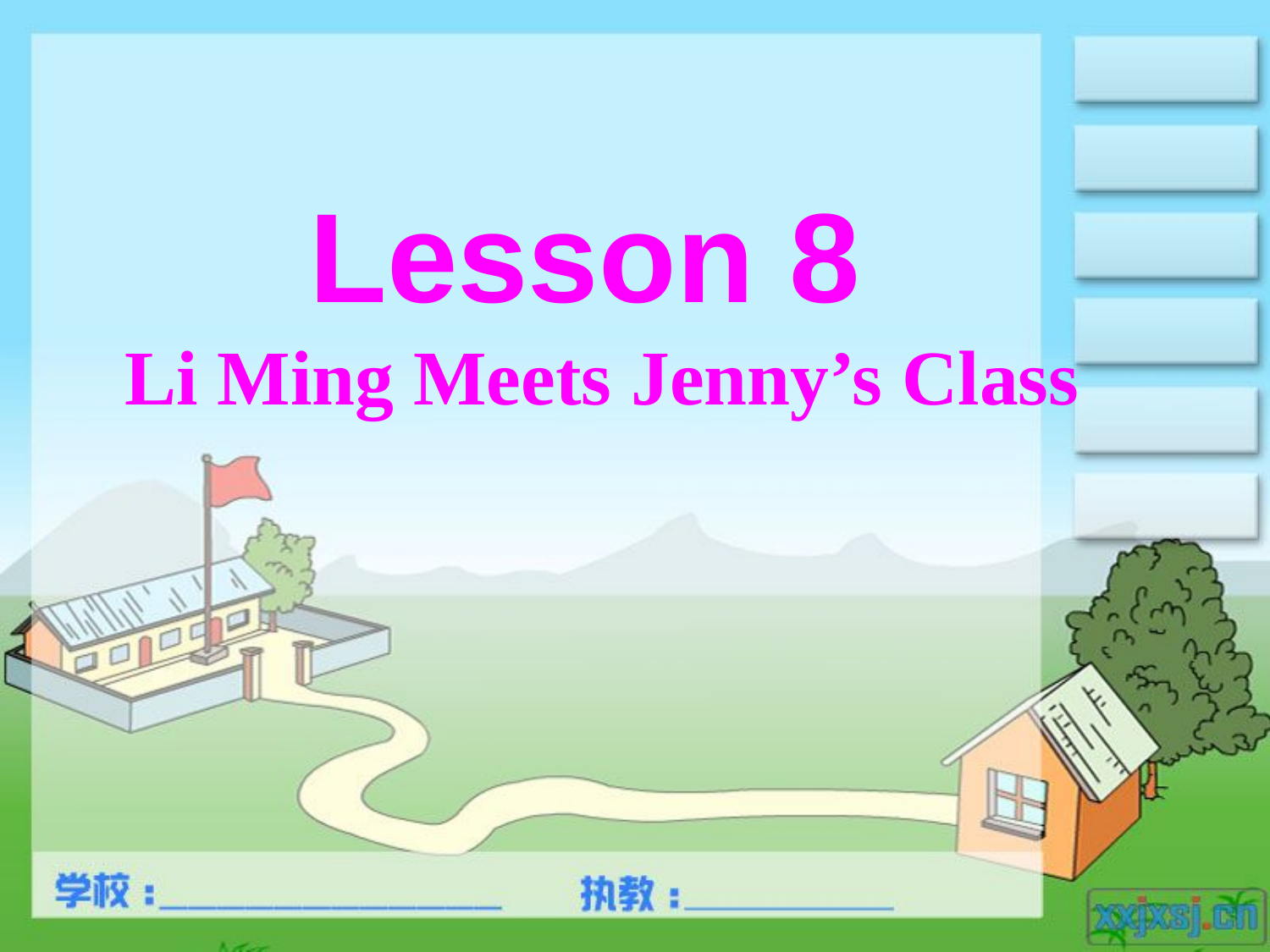

Lesson 8
Li Ming Meets Jenny’s Class